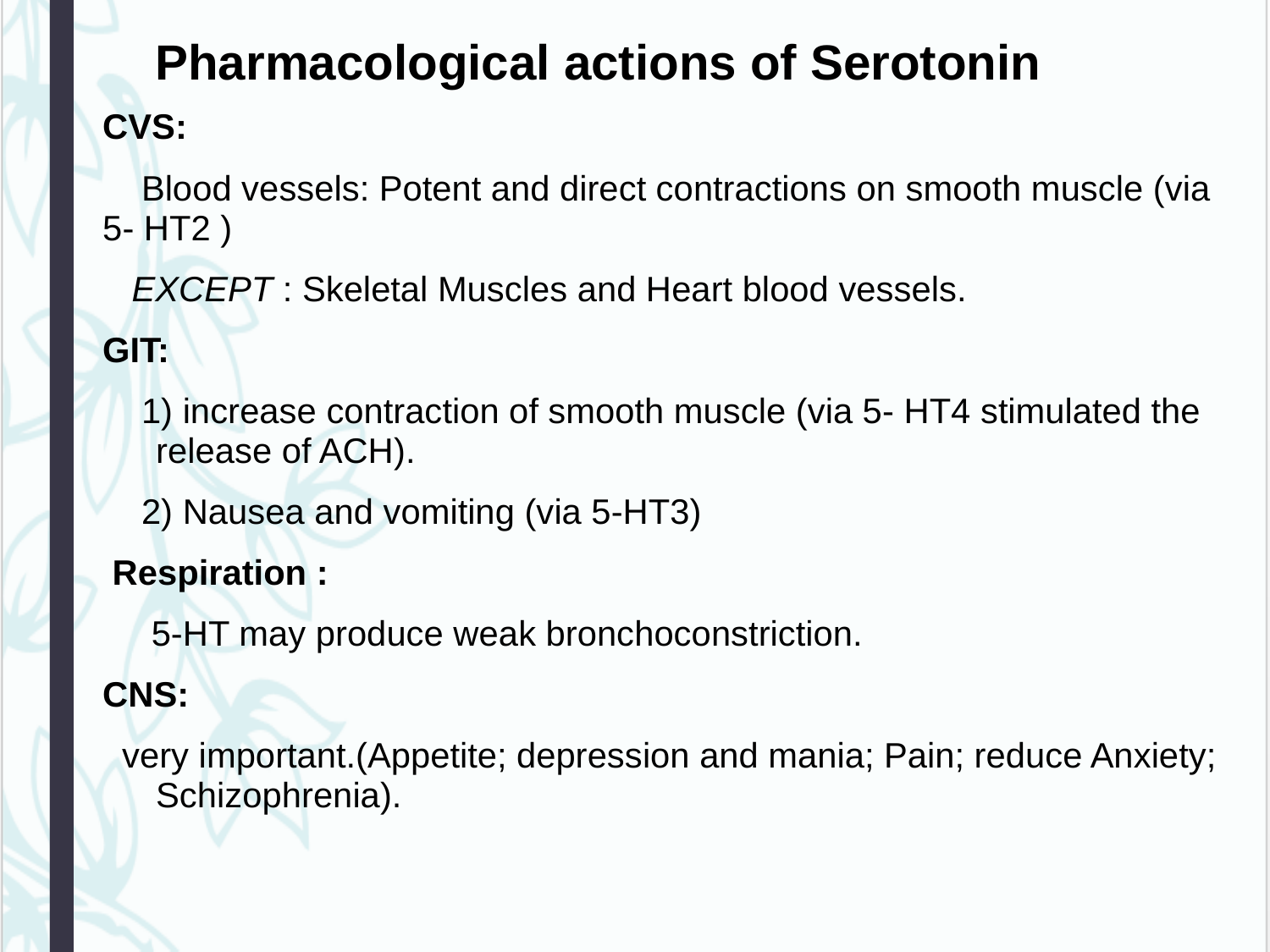

# Pharmacological actions of Serotonin
CVS:
    Blood vessels: Potent and direct contractions on smooth muscle (via 5- HT2 )
   EXCEPT : Skeletal Muscles and Heart blood vessels.
GIT:
    1) increase contraction of smooth muscle (via 5- HT4 stimulated the release of ACH).
    2) Nausea and vomiting (via 5-HT3)
 Respiration :
     5-HT may produce weak bronchoconstriction.
CNS:
  very important.(Appetite; depression and mania; Pain; reduce Anxiety; Schizophrenia).